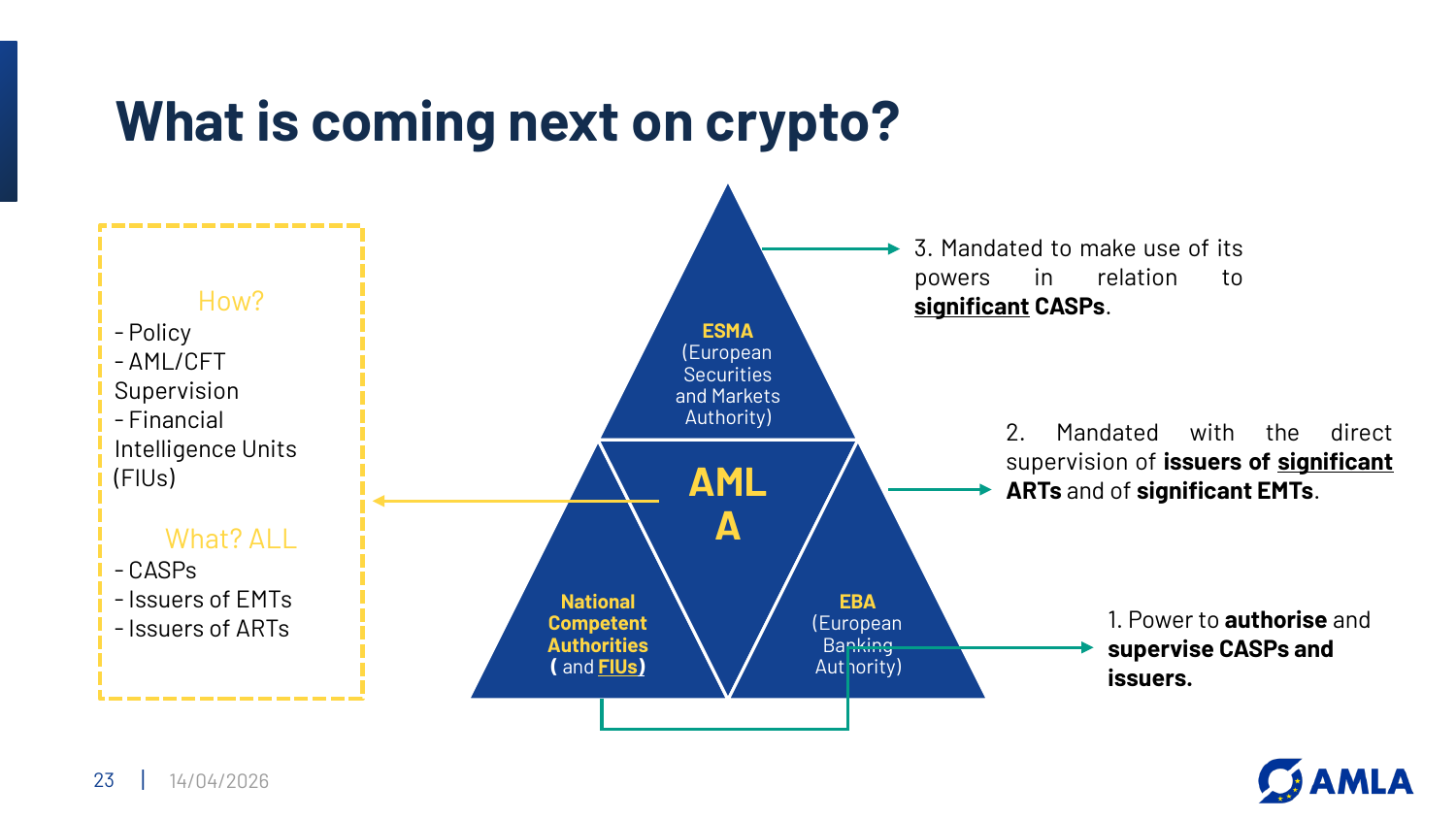

# What is coming next on crypto?
ESMA (European Securities and Markets Authority)
National Competent Authorities ( and FIUs)
AMLA
EBA (European Banking Authority)
How?
- Policy
- AML/CFT Supervision
- Financial Intelligence Units (FIUs)

What? ALL
- CASPs
- Issuers of EMTs
- Issuers of ARTs
3. Mandated to make use of its powers in relation to significant CASPs.
2. Mandated with the direct supervision of issuers of significant ARTs and of significant EMTs.
1. Power to authorise and supervise CASPs and issuers.
23
14/04/2026